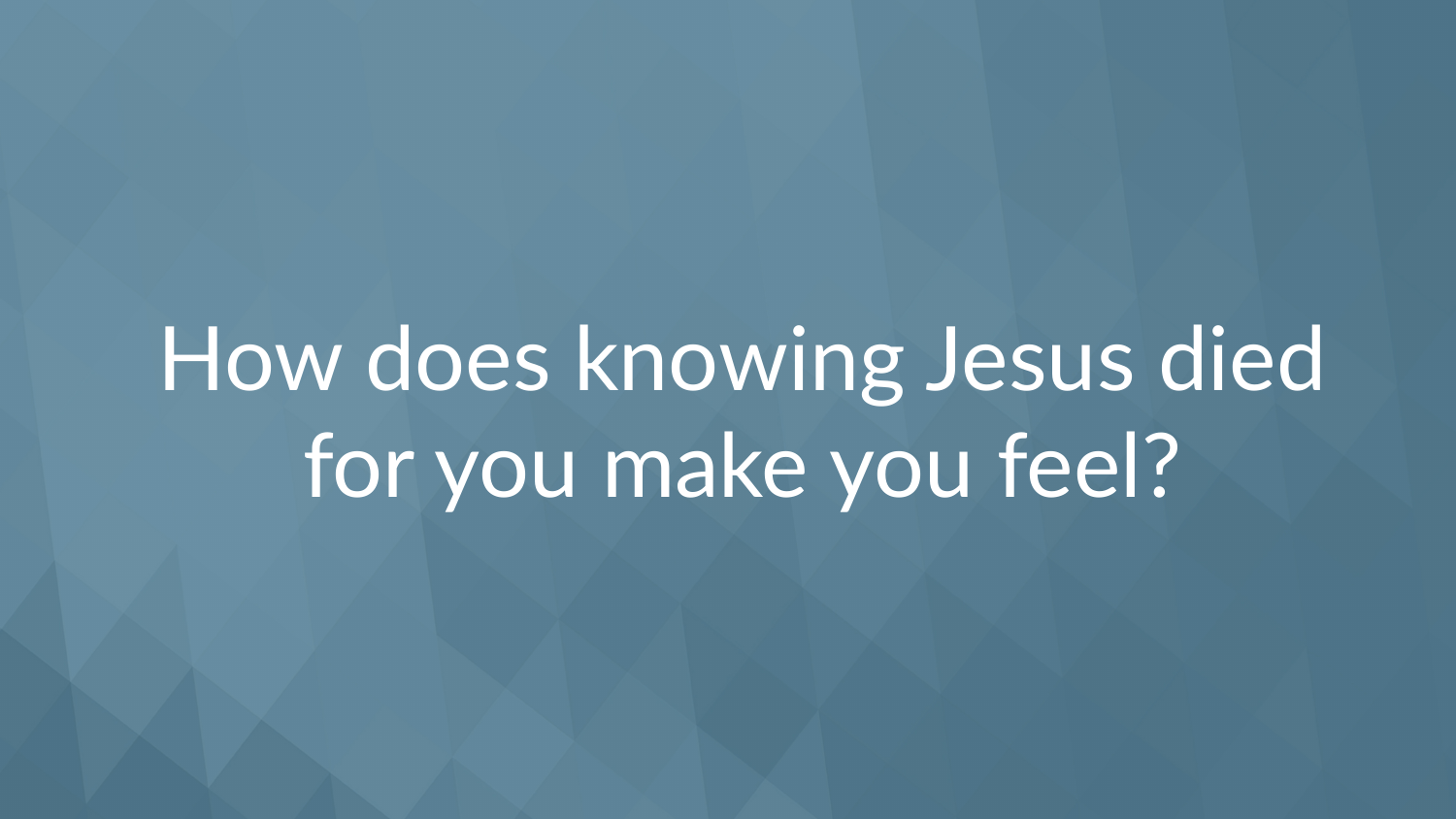

How does knowing Jesus died for you make you feel?